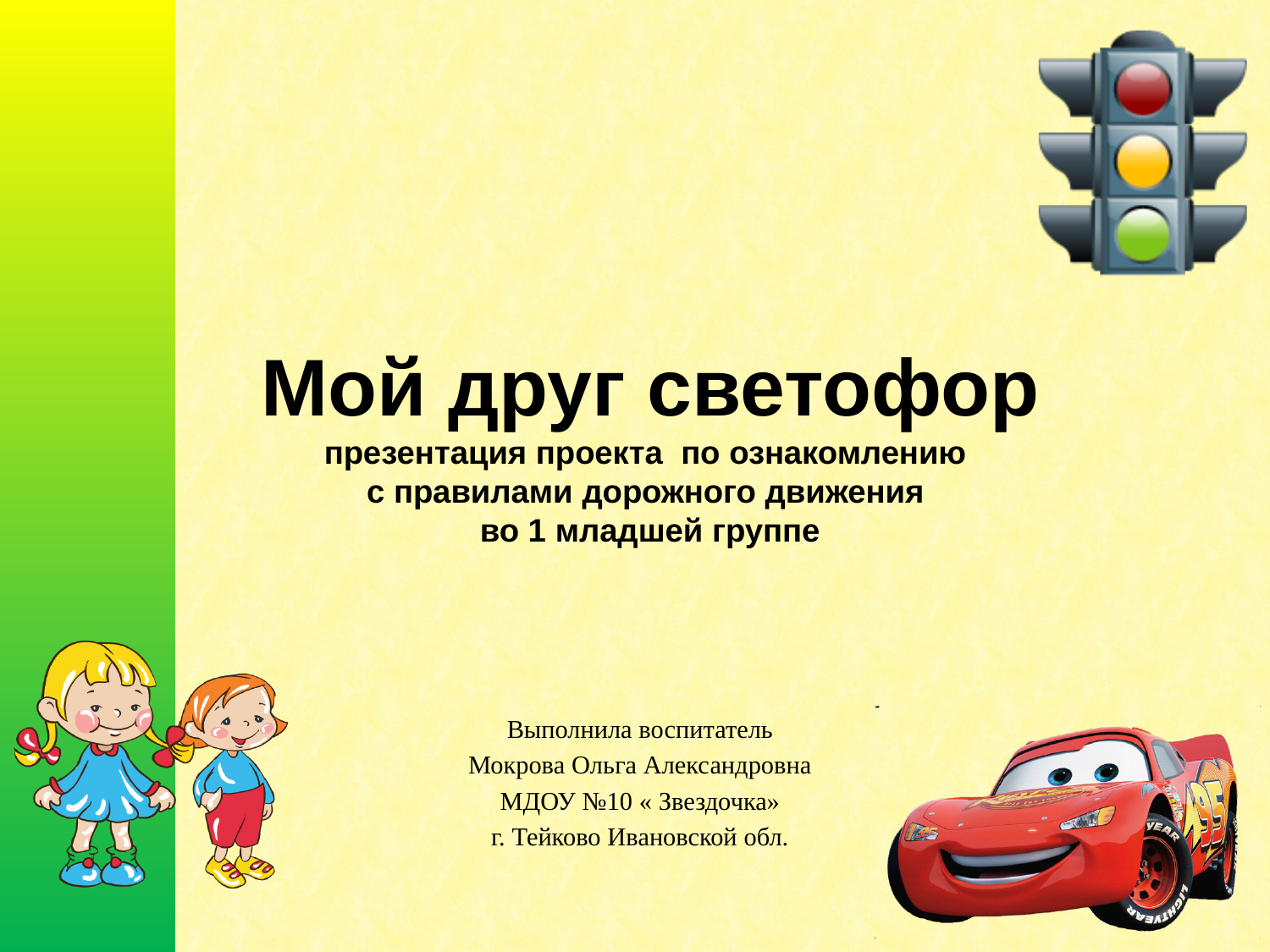

# Мой друг светофор презентация проекта  по ознакомлению с правилами дорожного движения во 1 младшей группе
Выполнила воспитатель
Мокрова Ольга Александровна
МДОУ №10 « Звездочка»
г. Тейково Ивановской обл.